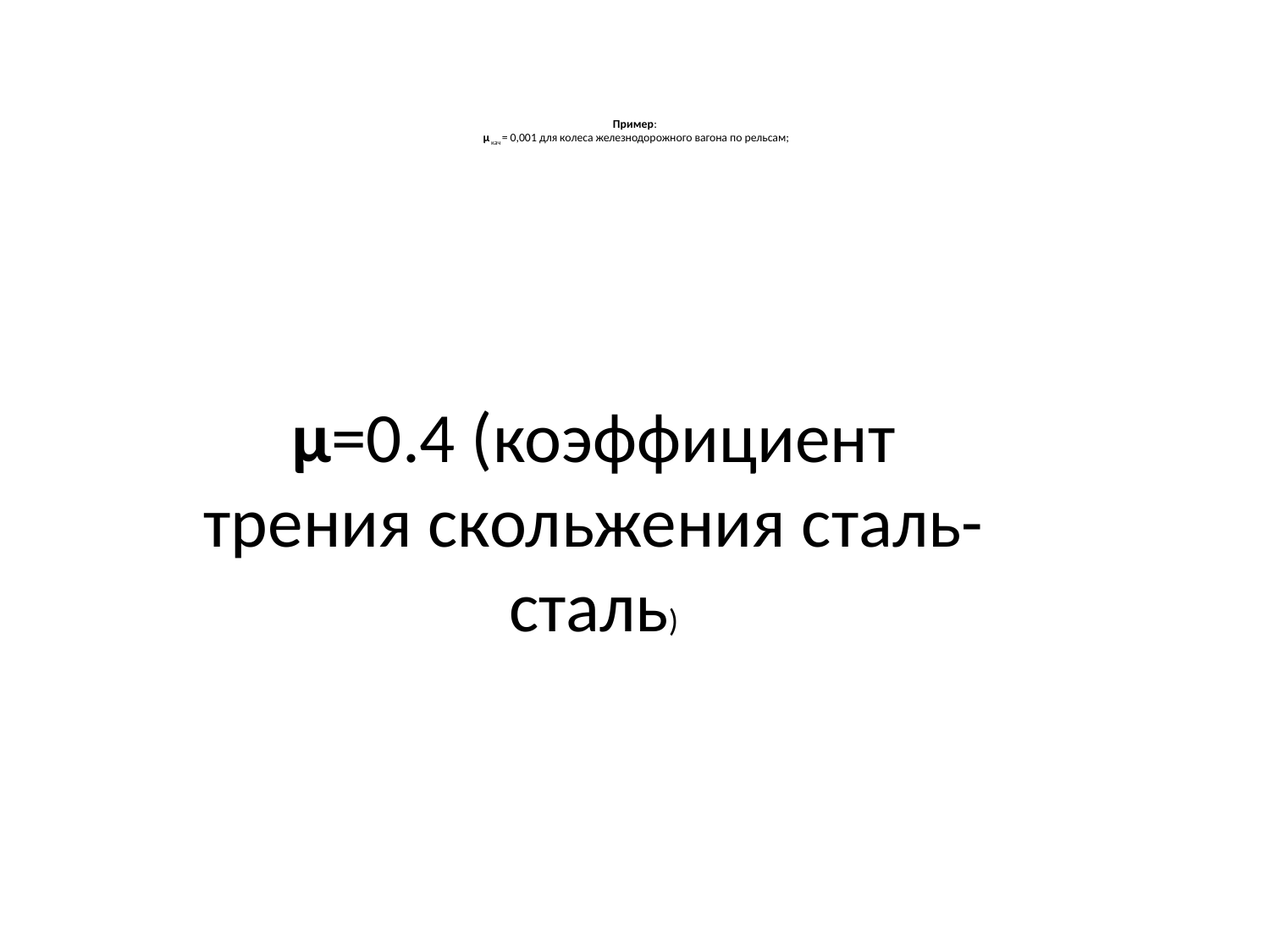

# Пример: µ кач = 0,001 для колеса железнодорожного вагона по рельсам;
µ=0.4 (коэффициент трения скольжения сталь-сталь)